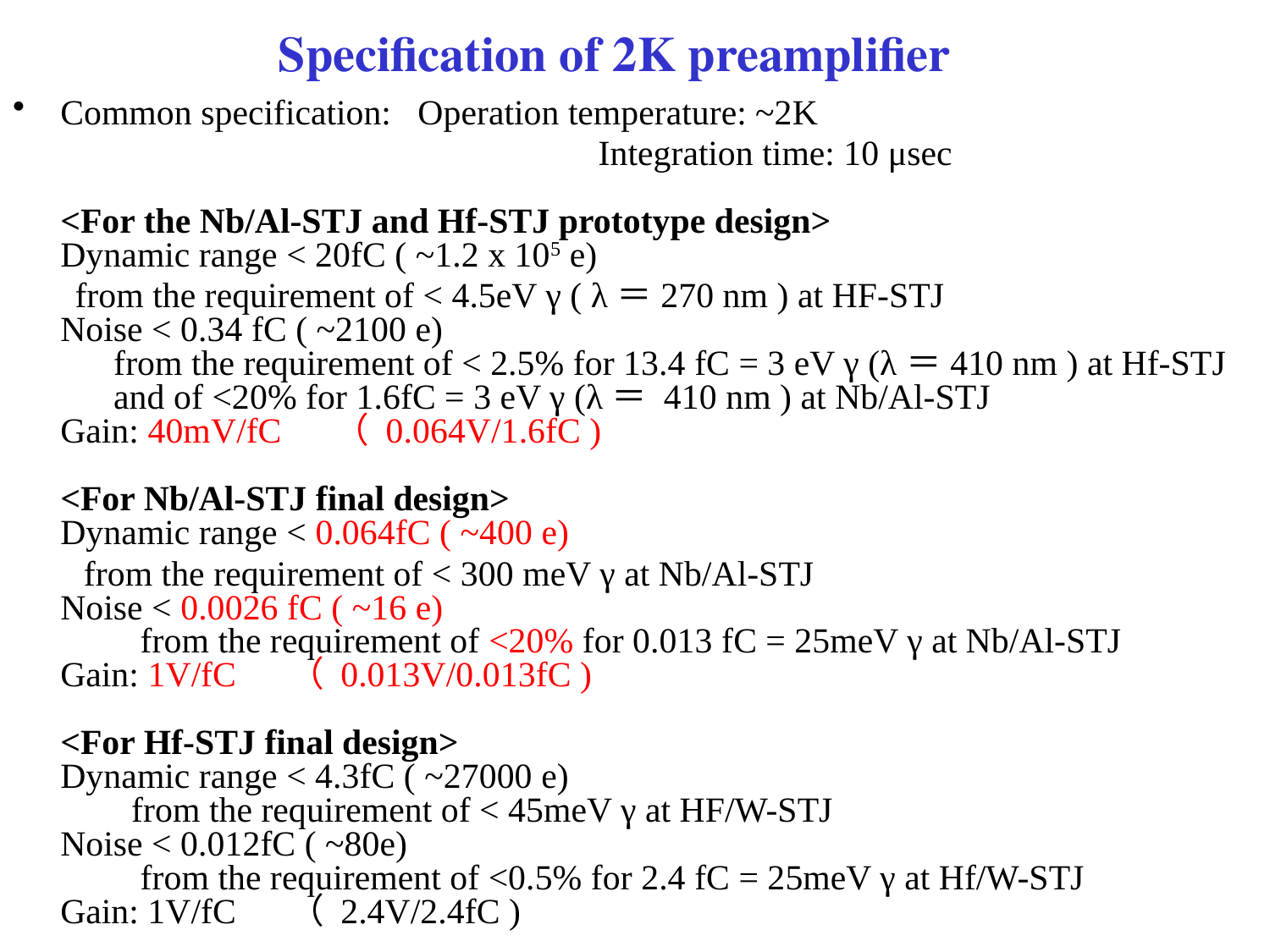

Specification of 2K preamplifier
Common specification:   Operation temperature: ~2K
　　　　　　　　　　　　　　　      Integration time: 10 μsec
<For the Nb/Al-STJ and Hf-STJ prototype design>
Dynamic range < 20fC ( ~1.2 x 105 e)
       from the requirement of < 4.5eV γ ( λ＝270 nm ) at HF-STJ
Noise < 0.34 fC ( ~2100 e)
      from the requirement of < 2.5% for 13.4 fC = 3 eV γ (λ＝410 nm ) at Hf-STJ
      and of <20% for 1.6fC = 3 eV γ (λ＝ 410 nm ) at Nb/Al-STJ
Gain: 40mV/fC 　（ 0.064V/1.6fC )
<For Nb/Al-STJ final design>
Dynamic range < 0.064fC ( ~400 e)
        from the requirement of < 300 meV γ at Nb/Al-STJ
Noise < 0.0026 fC ( ~16 e)
         from the requirement of <20% for 0.013 fC = 25meV γ at Nb/Al-STJ
Gain: 1V/fC 　（ 0.013V/0.013fC )
<For Hf-STJ final design>
Dynamic range < 4.3fC ( ~27000 e)
        from the requirement of < 45meV γ at HF/W-STJ
Noise < 0.012fC ( ~80e)
         from the requirement of <0.5% for 2.4 fC = 25meV γ at Hf/W-STJ
Gain: 1V/fC 　（ 2.4V/2.4fC )